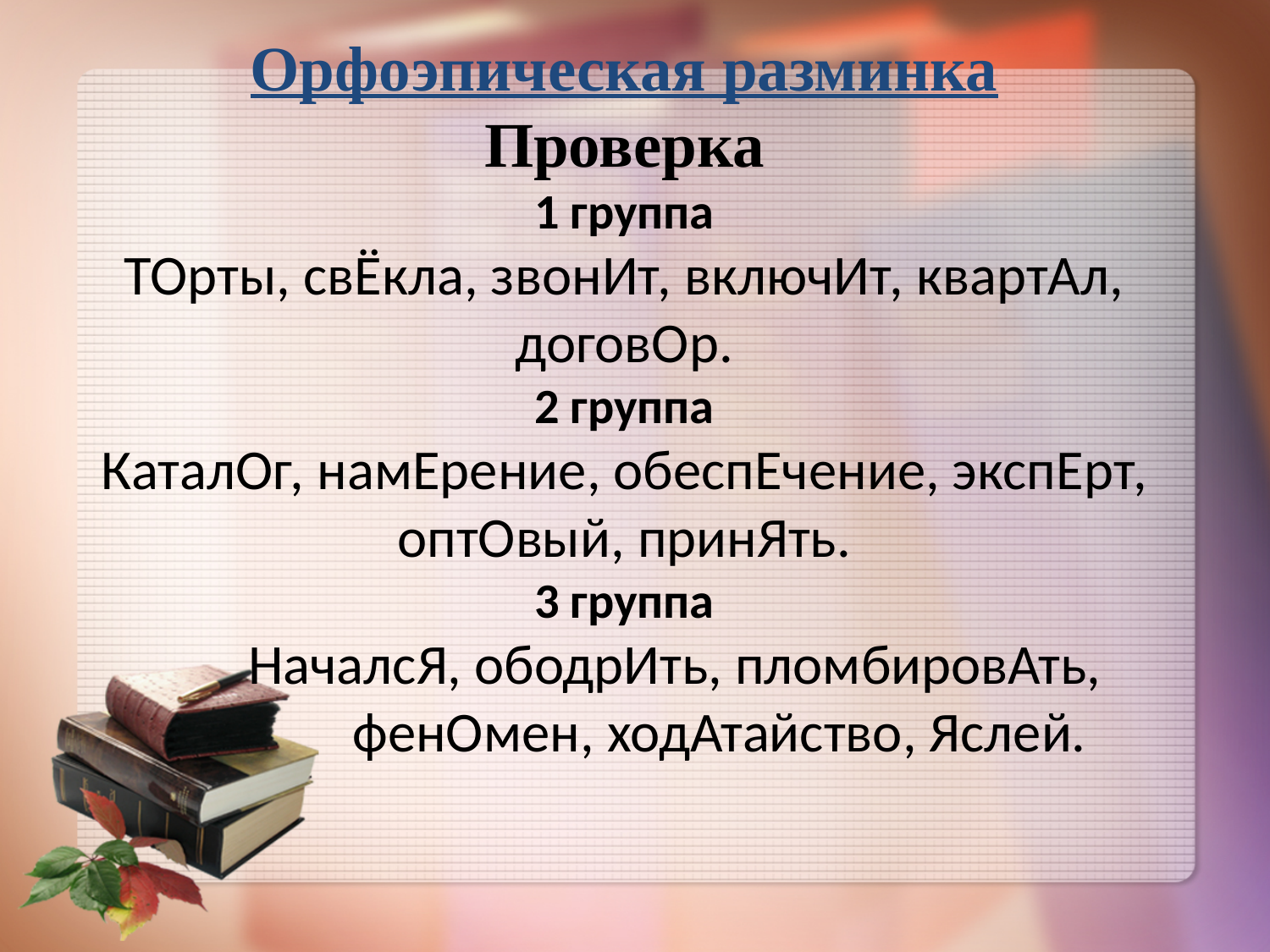

Орфоэпическая разминка
Проверка
1 группа
ТОрты, свЁкла, звонИт, включИт, квартАл, договОр.
2 группа
КаталОг, намЕрение, обеспЕчение, экспЕрт, оптОвый, принЯть.
3 группа
               НачалсЯ, ободрИть, пломбировАть,                       фенОмен, ходАтайство, Яслей.